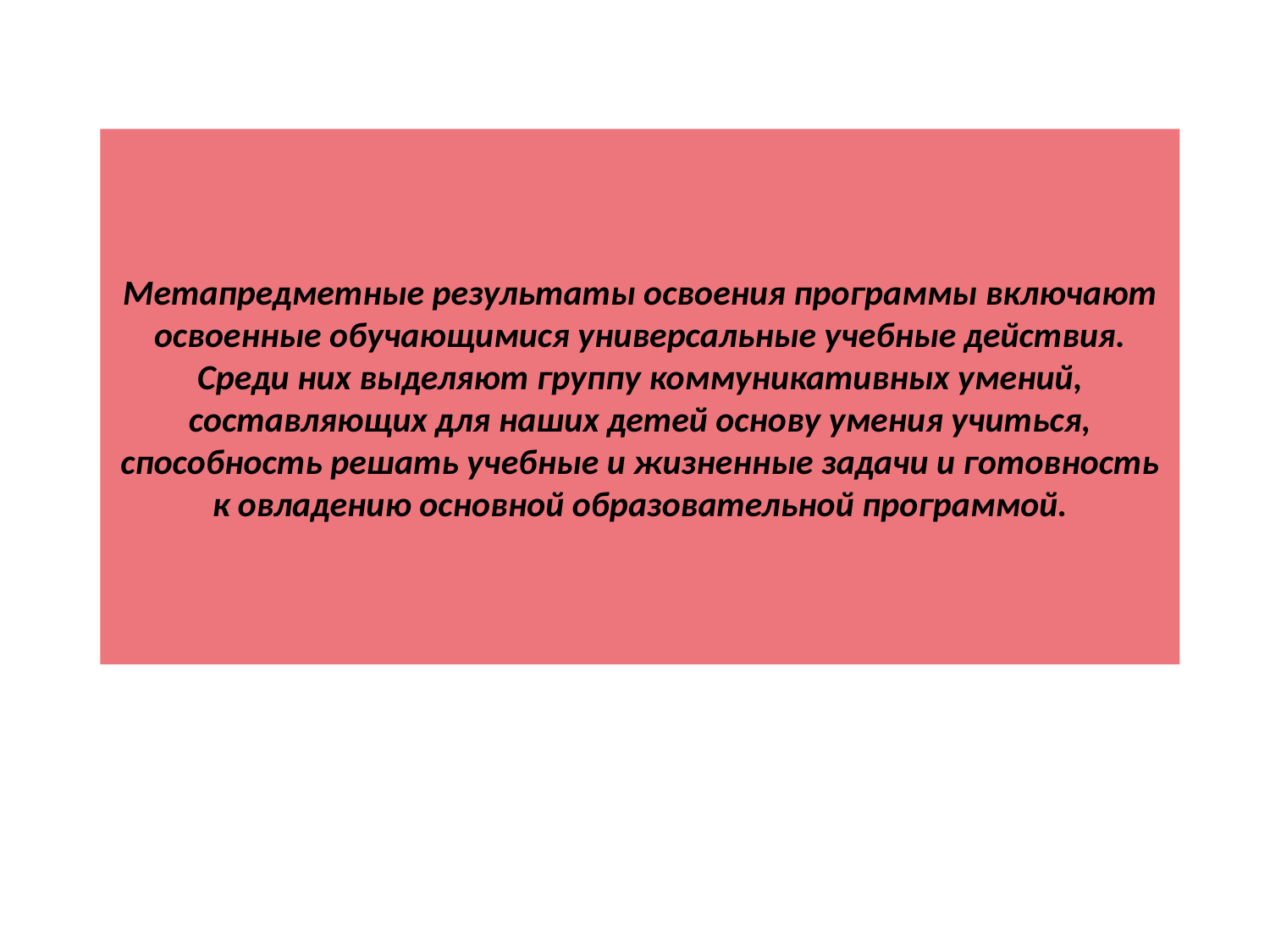

Метапредметные результаты освоения программы включают освоенные обучающимися универсальные учебные действия. Среди них выделяют группу коммуникативных умений, составляющих для наших детей основу умения учиться, способность решать учебные и жизненные задачи и готовность к овладению основной образовательной программой.
#